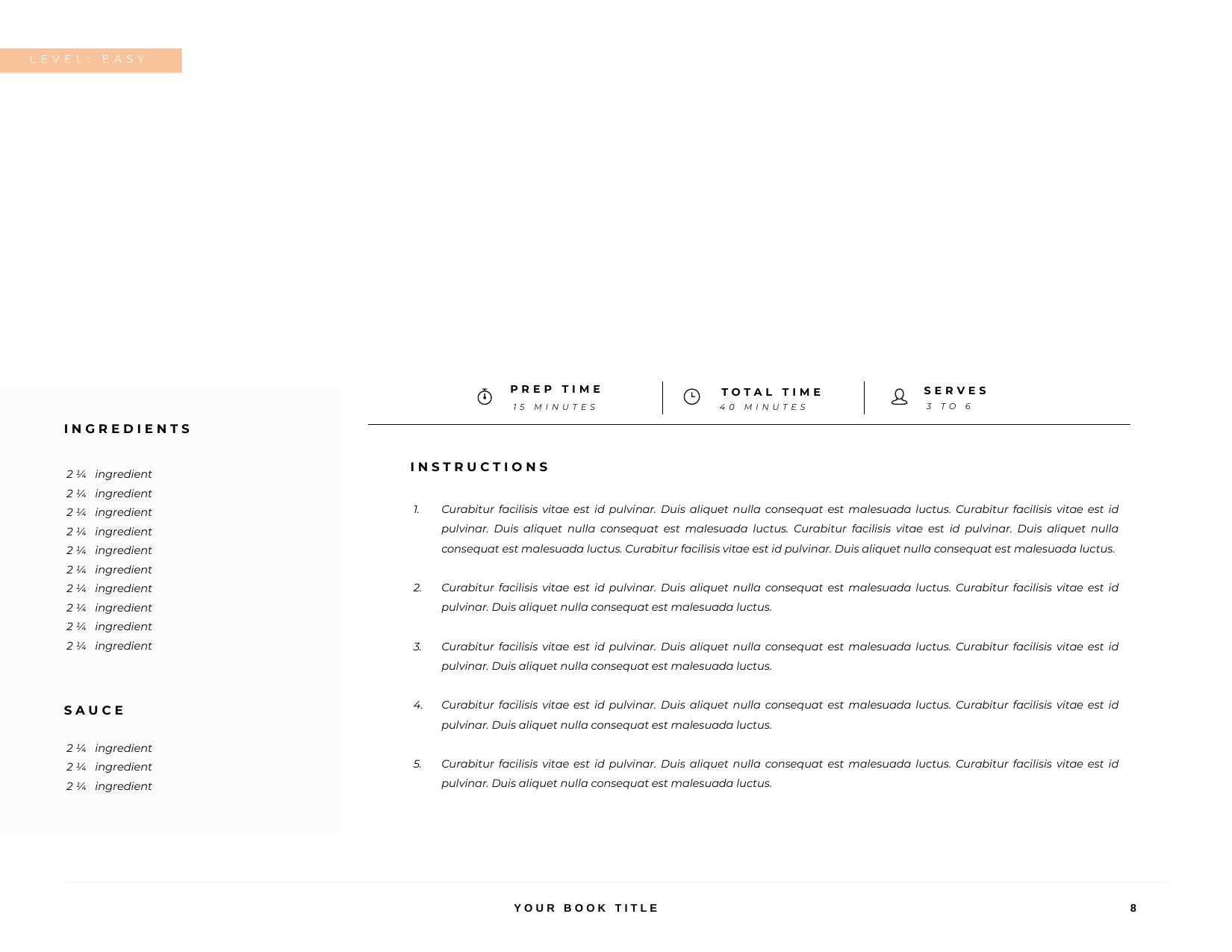

LEVEL: EASY
PREP TIME
TOTAL TIME
SERVES

15 MINUTES
3 TO 6
40 MINUTES
INGREDIENTS
INSTRUCTIONS
2 ¼   ingredient
2 ¼   ingredient
2 ¼   ingredient
2 ¼   ingredient
2 ¼   ingredient
2 ¼   ingredient
2 ¼   ingredient
2 ¼   ingredient
2 ¼   ingredient
2 ¼   ingredient

Curabitur facilisis vitae est id pulvinar. Duis aliquet nulla consequat est malesuada luctus. Curabitur facilisis vitae est id pulvinar. Duis aliquet nulla consequat est malesuada luctus. Curabitur facilisis vitae est id pulvinar. Duis aliquet nulla consequat est malesuada luctus. Curabitur facilisis vitae est id pulvinar. Duis aliquet nulla consequat est malesuada luctus.

Curabitur facilisis vitae est id pulvinar. Duis aliquet nulla consequat est malesuada luctus. Curabitur facilisis vitae est id pulvinar. Duis aliquet nulla consequat est malesuada luctus.

Curabitur facilisis vitae est id pulvinar. Duis aliquet nulla consequat est malesuada luctus. Curabitur facilisis vitae est id pulvinar. Duis aliquet nulla consequat est malesuada luctus.

Curabitur facilisis vitae est id pulvinar. Duis aliquet nulla consequat est malesuada luctus. Curabitur facilisis vitae est id pulvinar. Duis aliquet nulla consequat est malesuada luctus.

Curabitur facilisis vitae est id pulvinar. Duis aliquet nulla consequat est malesuada luctus. Curabitur facilisis vitae est id pulvinar. Duis aliquet nulla consequat est malesuada luctus.
SAUCE
2 ¼   ingredient
2 ¼   ingredient
2 ¼   ingredient

YOUR BOOK TITLE
8